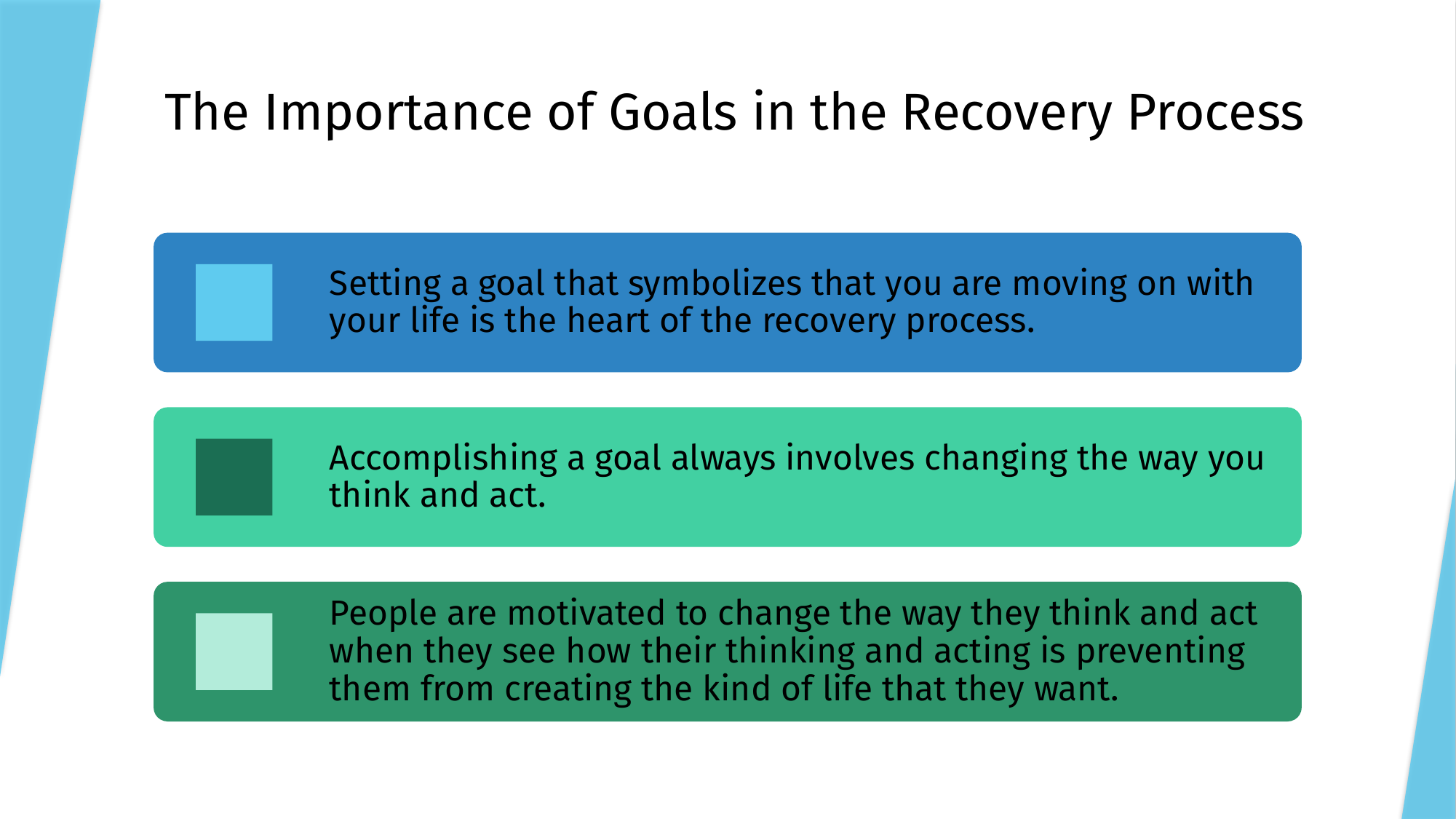

# The Importance of Goals in the Recovery Process
Setting a goal that symbolizes that you are moving on with your life is the heart of the recovery process.
Accomplishing a goal always involves changing the way you think and act.
People are motivated to change the way they think and act when they see how their thinking and acting is preventing them from creating the kind of life that they want.